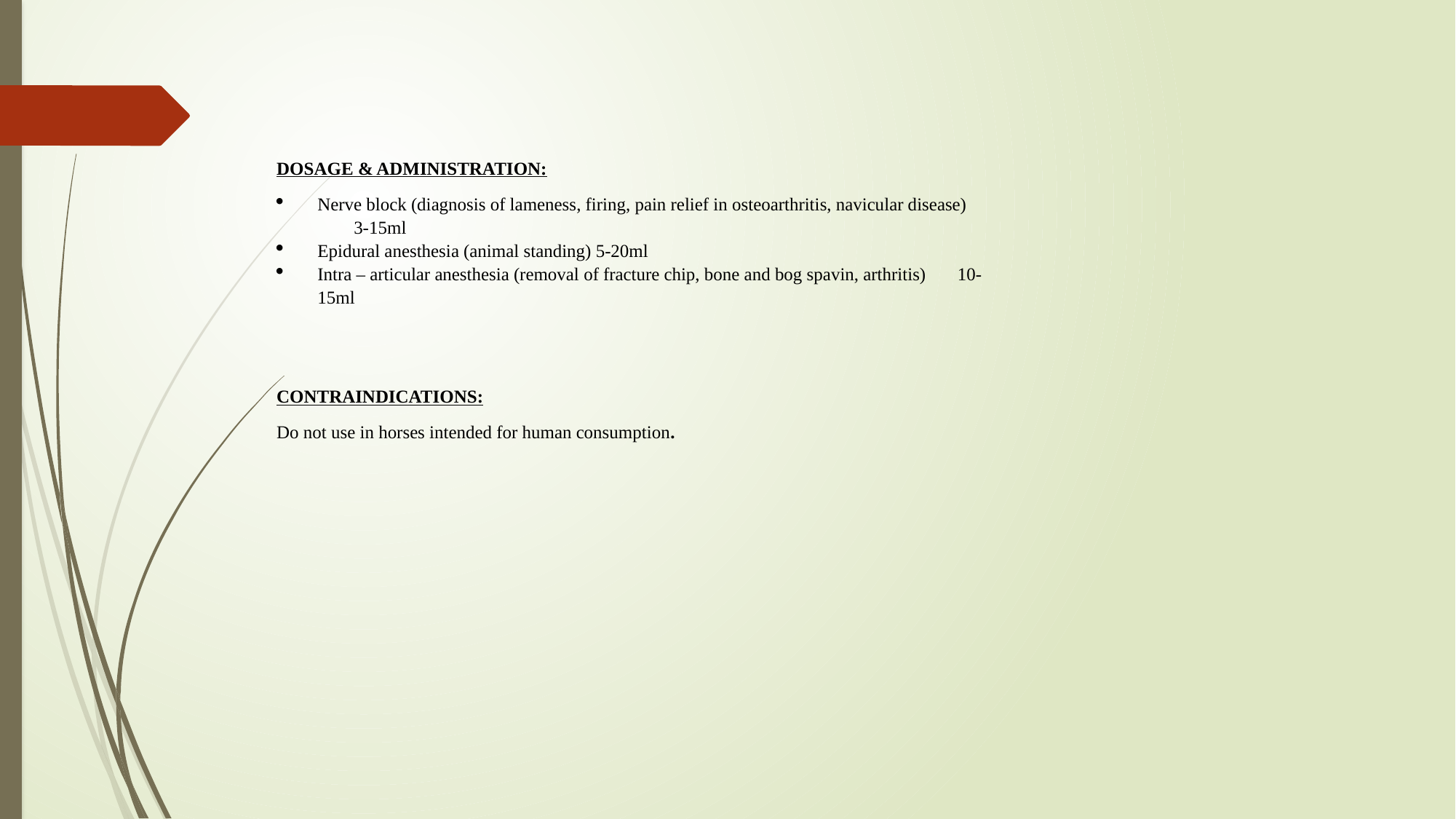

DOSAGE & ADMINISTRATION:
Nerve block (diagnosis of lameness, firing, pain relief in osteoarthritis, navicular disease)            3-15ml
Epidural anesthesia (animal standing) 5-20ml
Intra – articular anesthesia (removal of fracture chip, bone and bog spavin, arthritis)       10-15ml

CONTRAINDICATIONS:
Do not use in horses intended for human consumption.